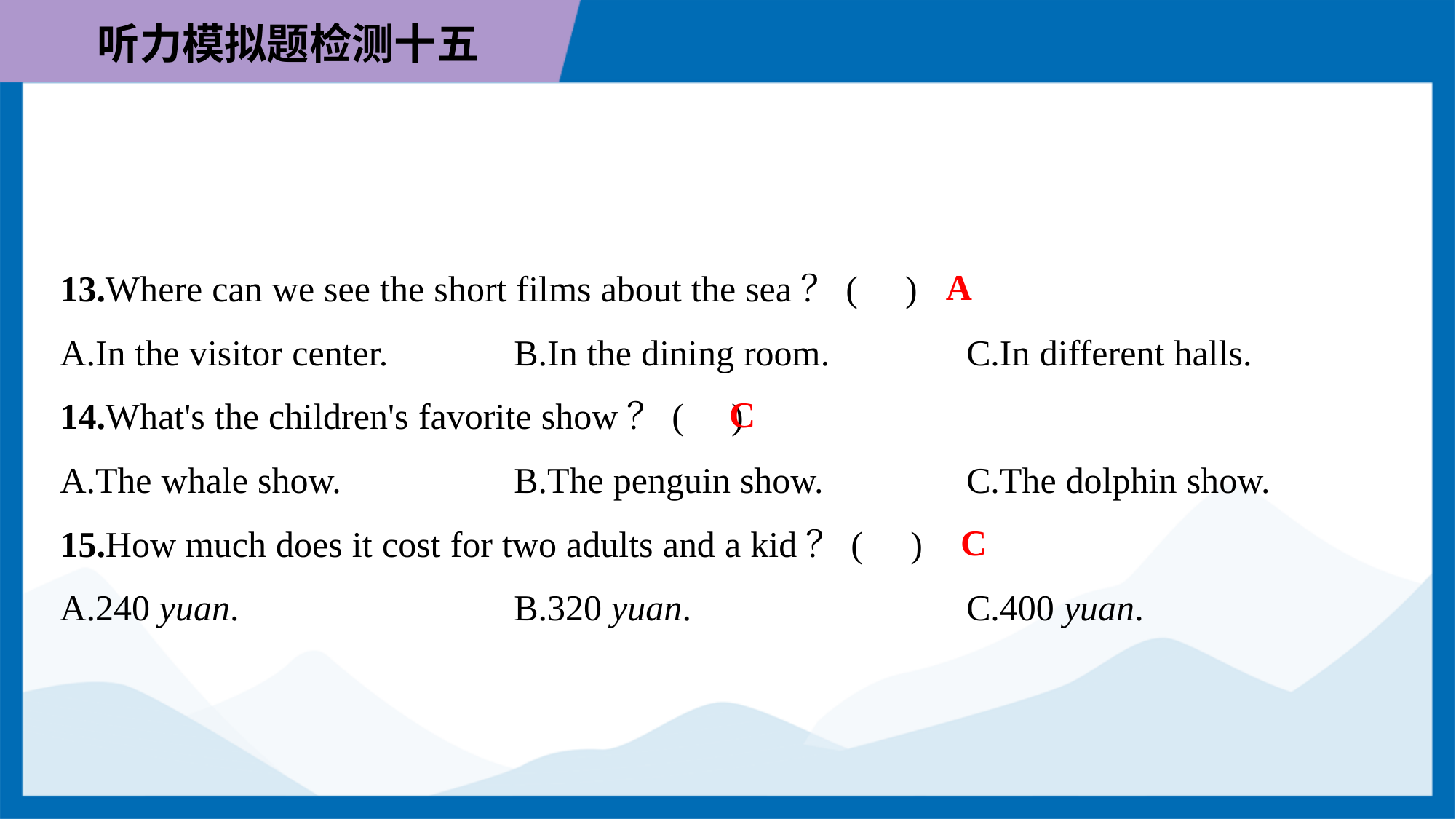

A
13.Where can we see the short films about the sea？(     )
A.In the visitor center.	B.In the dining room.	C.In different halls.
C
14.What's the children's favorite show？(     )
A.The whale show.	B.The penguin show.	C.The dolphin show.
C
15.How much does it cost for two adults and a kid？(     )
A.240 yuan.	B.320 yuan.	C.400 yuan.